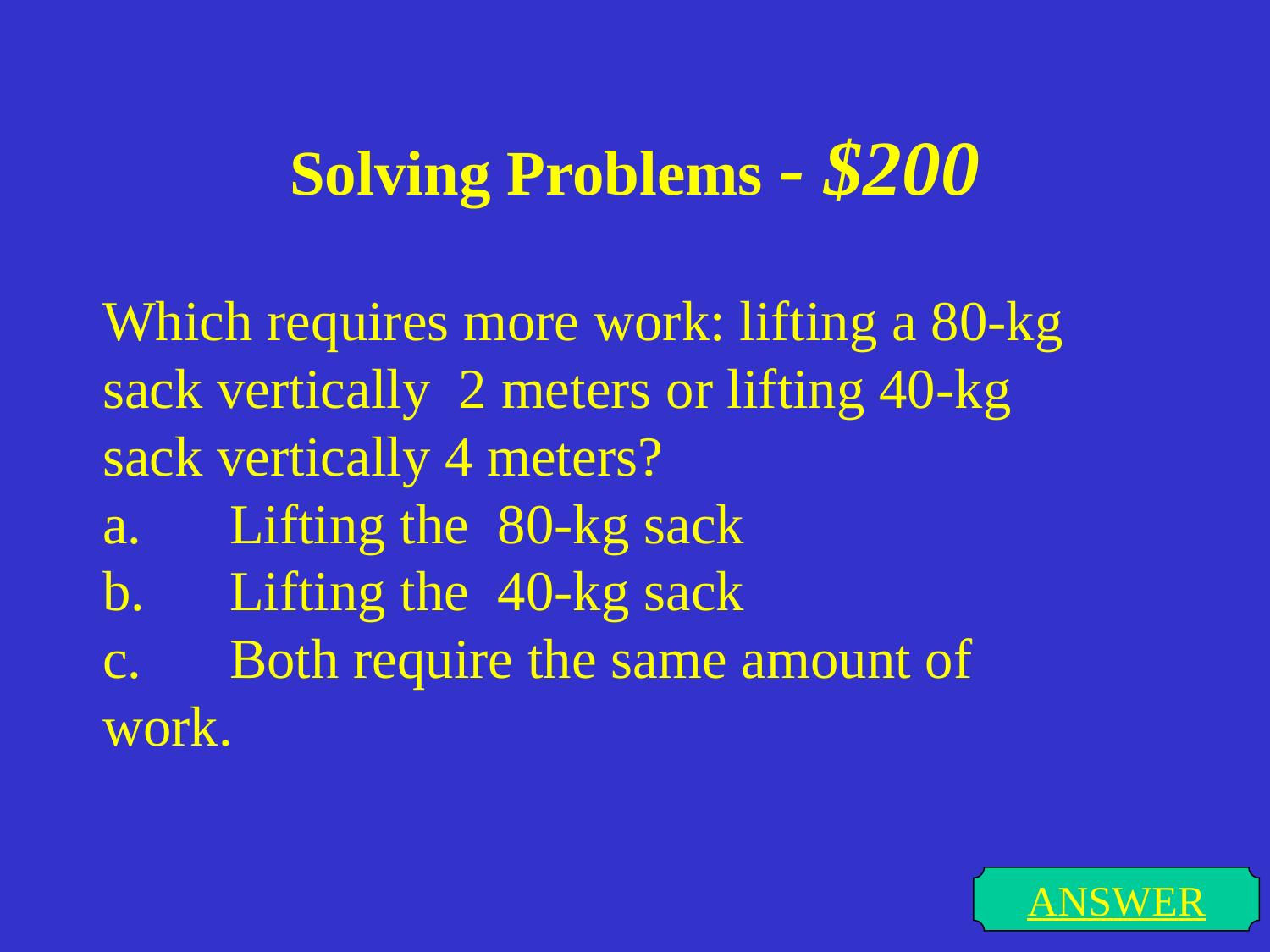

# Solving Problems - $200
Which requires more work: lifting a 80-kg sack vertically  2 meters or lifting 40-kg sack vertically 4 meters?
a.	Lifting the  80-kg sack
b.	Lifting the  40-kg sack
c.	Both require the same amount of work.

ANSWER